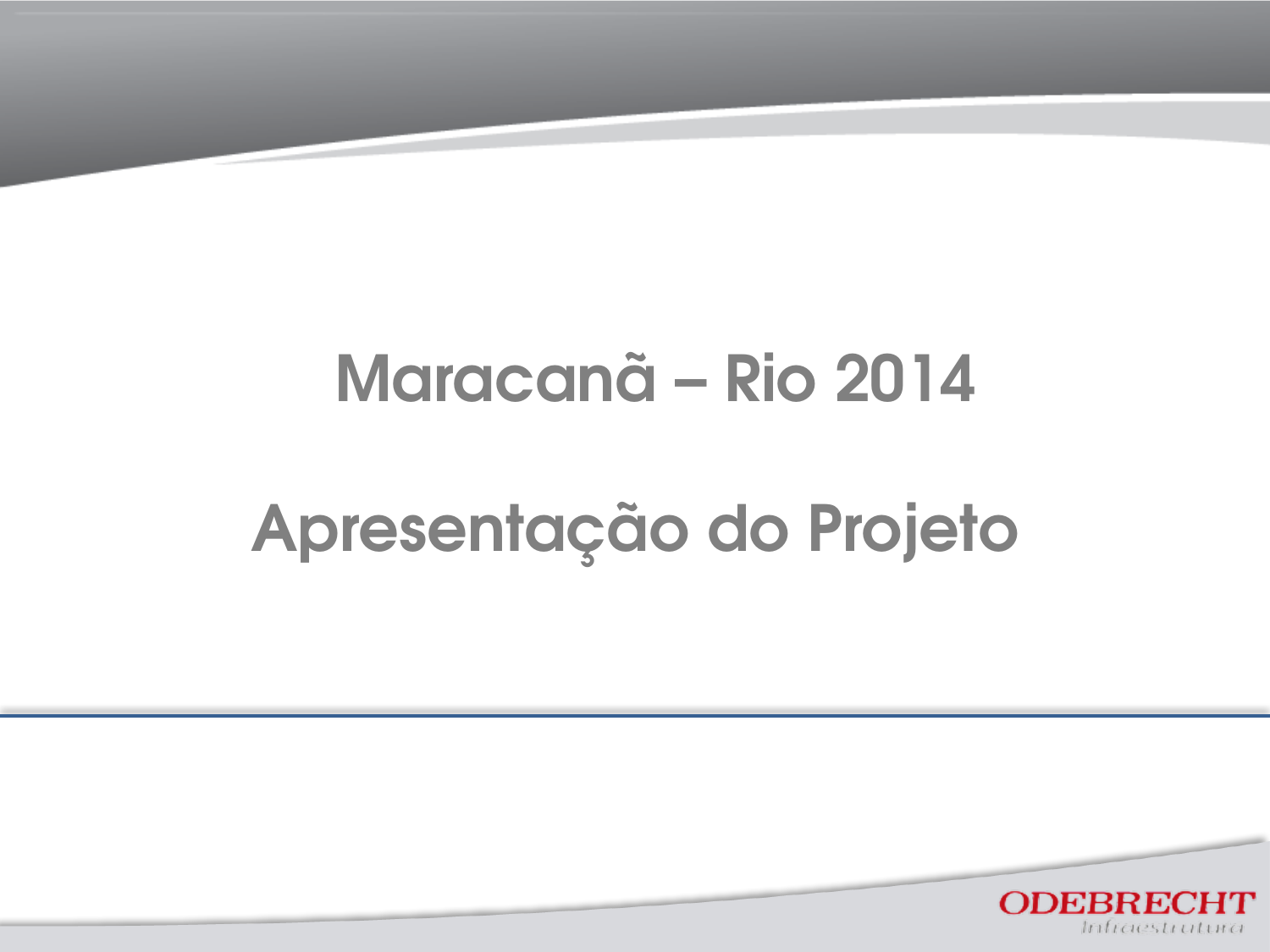

Maracanã – Rio 2014
Apresentação do Projeto